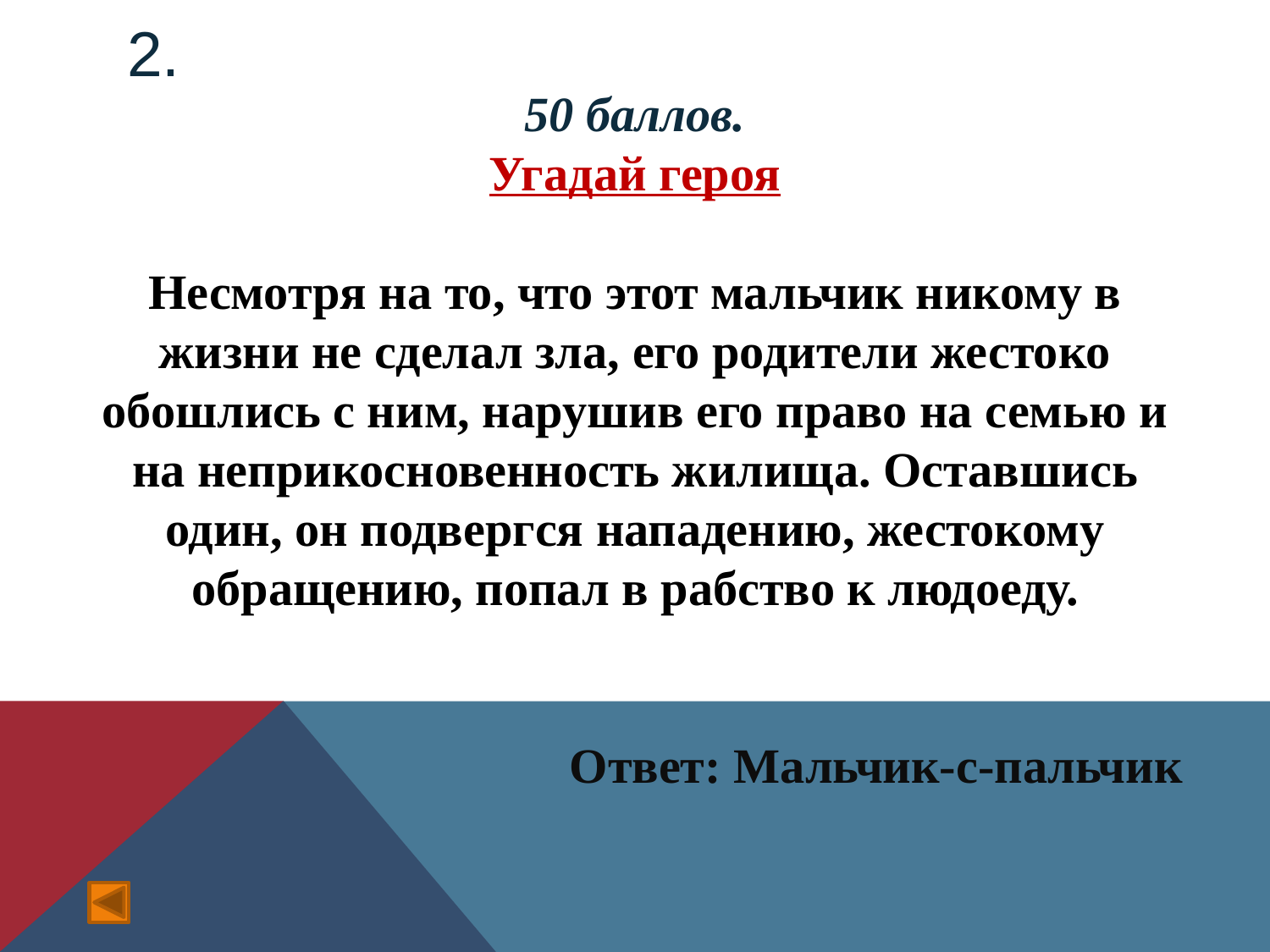

# 2.
50 баллов.
Угадай героя

Несмотря на то, что этот мальчик никому в жизни не сделал зла, его родители жестоко обошлись с ним, нарушив его право на семью и на неприкосновенность жилища. Оставшись один, он подвергся нападению, жестокому обращению, попал в рабство к людоеду.

Ответ: Мальчик-с-пальчик